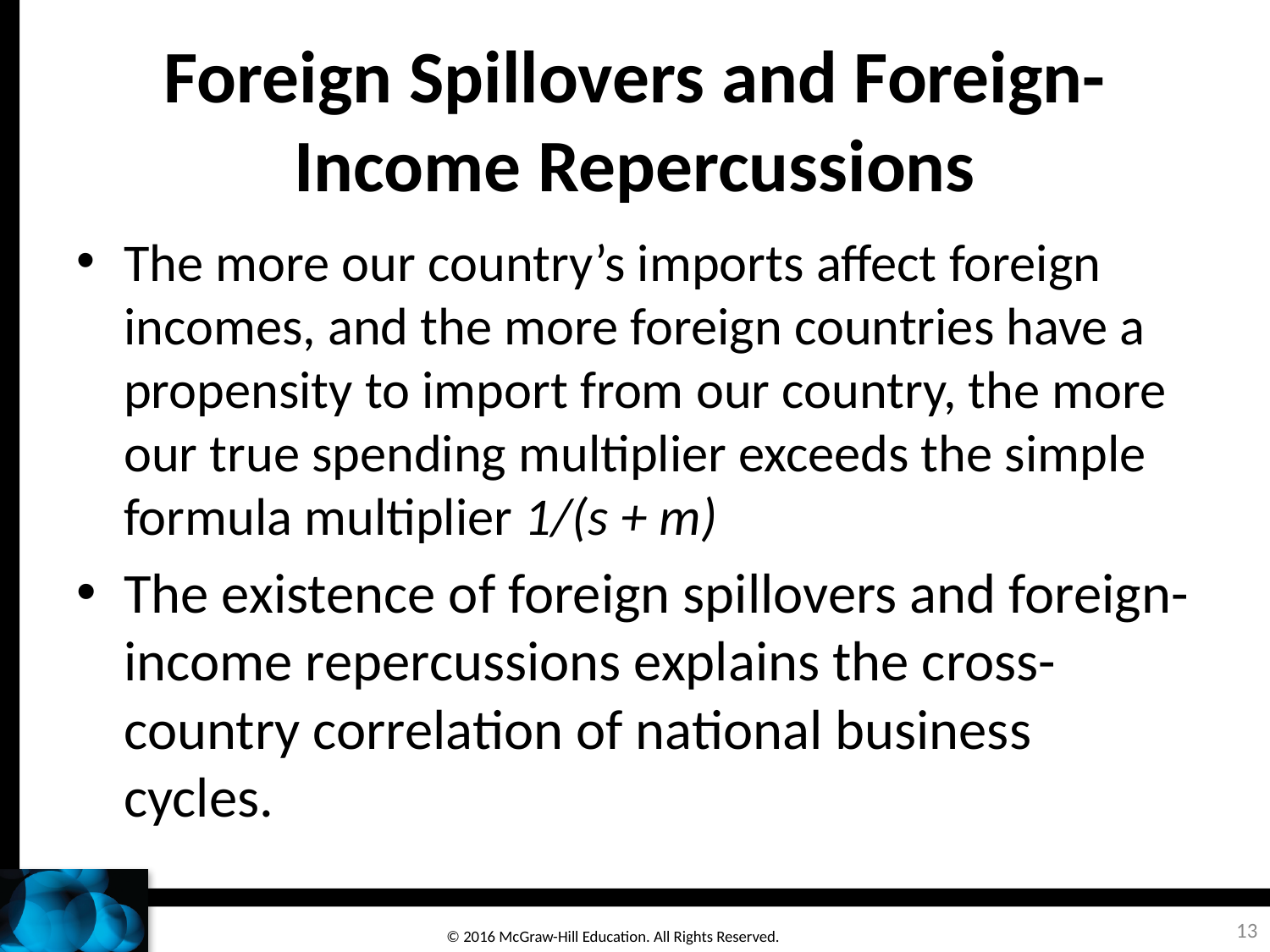

# Foreign Spillovers and Foreign-Income Repercussions
The more our country’s imports affect foreign incomes, and the more foreign countries have a propensity to import from our country, the more our true spending multiplier exceeds the simple formula multiplier 1/(s + m)
The existence of foreign spillovers and foreign-income repercussions explains the cross-country correlation of national business cycles.
13
© 2016 McGraw-Hill Education. All Rights Reserved.